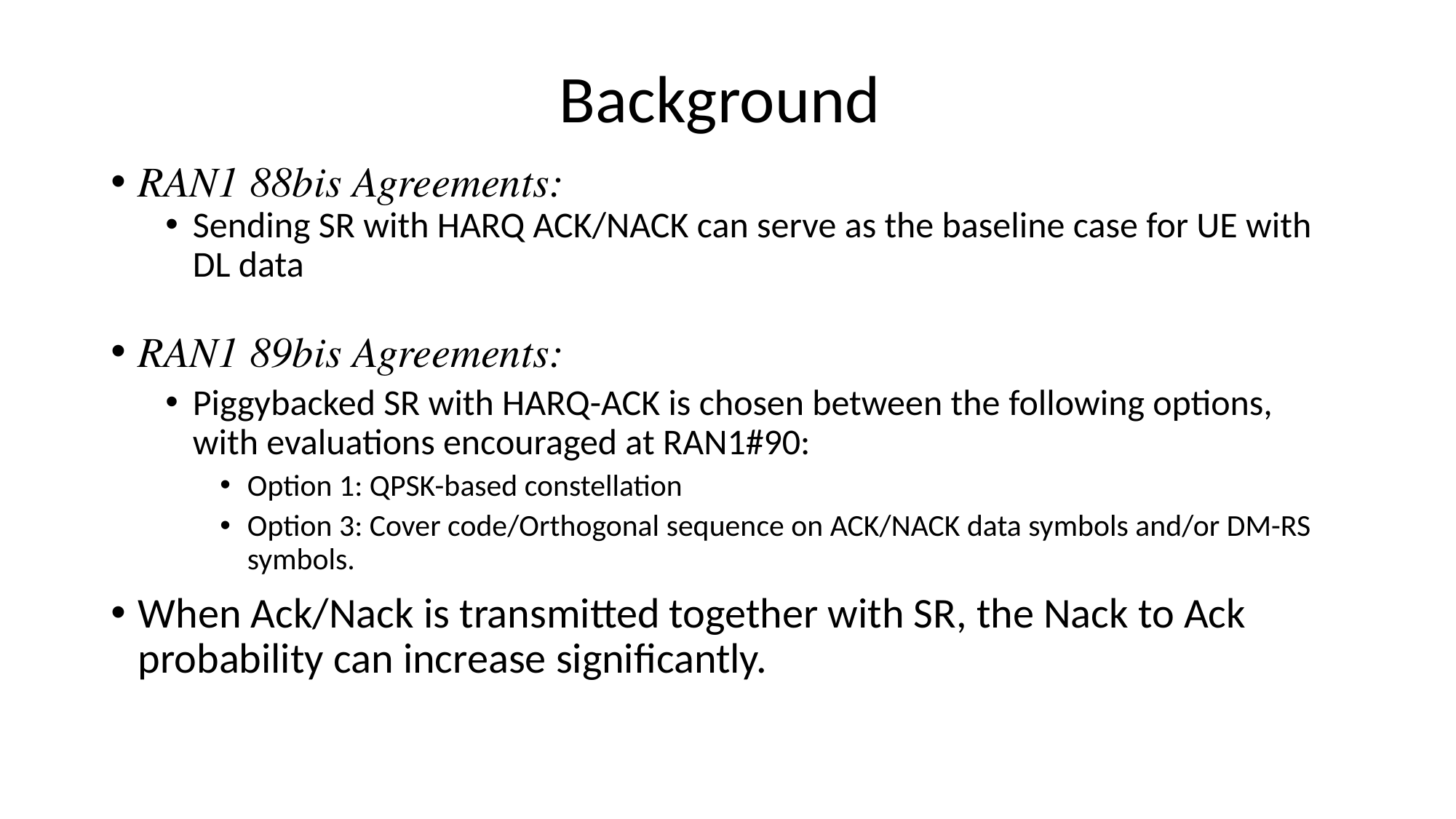

# Background
RAN1 88bis Agreements:
Sending SR with HARQ ACK/NACK can serve as the baseline case for UE with DL data

RAN1 89bis Agreements:
Piggybacked SR with HARQ-ACK is chosen between the following options, with evaluations encouraged at RAN1#90:
Option 1: QPSK-based constellation
Option 3: Cover code/Orthogonal sequence on ACK/NACK data symbols and/or DM-RS symbols.
When Ack/Nack is transmitted together with SR, the Nack to Ack probability can increase significantly.